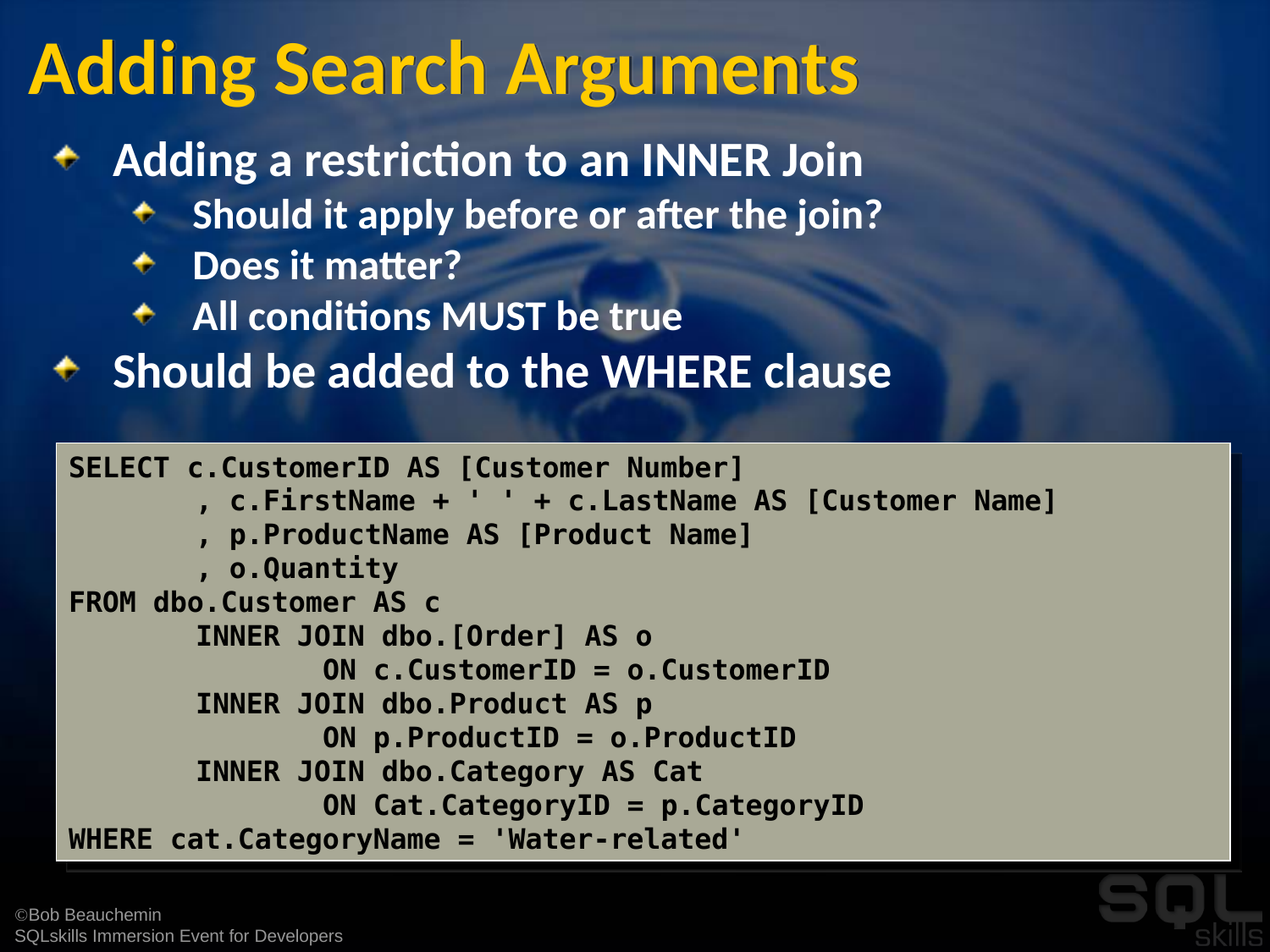

# Adding Search Arguments
Adding a restriction to an INNER Join
Should it apply before or after the join?
Does it matter?
All conditions MUST be true
Should be added to the WHERE clause
SELECT c.CustomerID AS [Customer Number]
	, c.FirstName + ' ' + c.LastName AS [Customer Name]
	, p.ProductName AS [Product Name]
	, o.Quantity
FROM dbo.Customer AS c
	INNER JOIN dbo.[Order] AS o
		ON c.CustomerID = o.CustomerID
	INNER JOIN dbo.Product AS p
		ON p.ProductID = o.ProductID
	INNER JOIN dbo.Category AS Cat
		ON Cat.CategoryID = p.CategoryID
WHERE cat.CategoryName = 'Water-related'